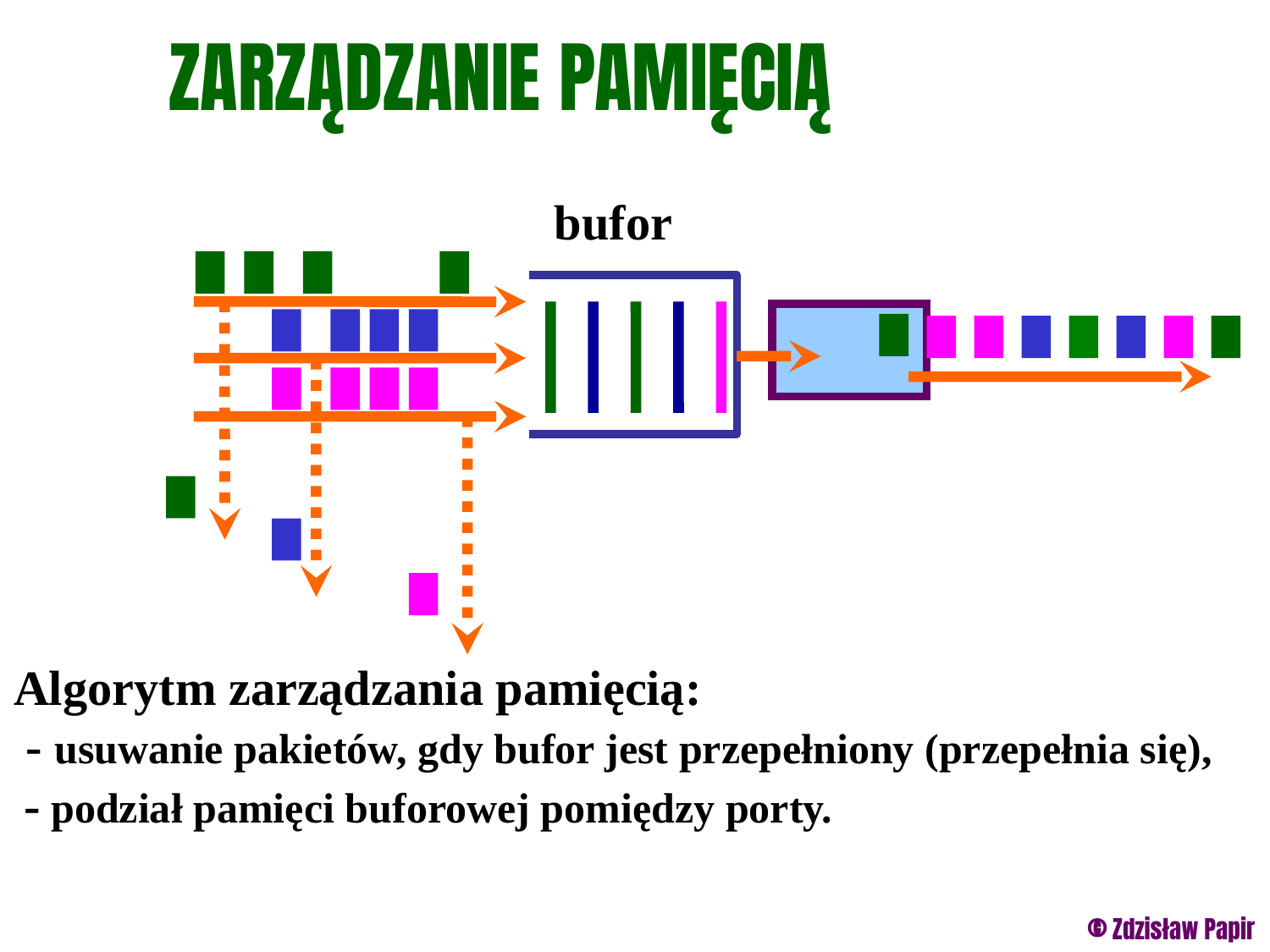

ZARZĄDZANIE PAMIĘCIĄ
bufor

Algorytm zarządzania pamięcią:
 - usuwanie pakietów, gdy bufor jest przepełniony (przepełnia się),
 - podział pamięci buforowej pomiędzy porty.
© Zdzisław Papir